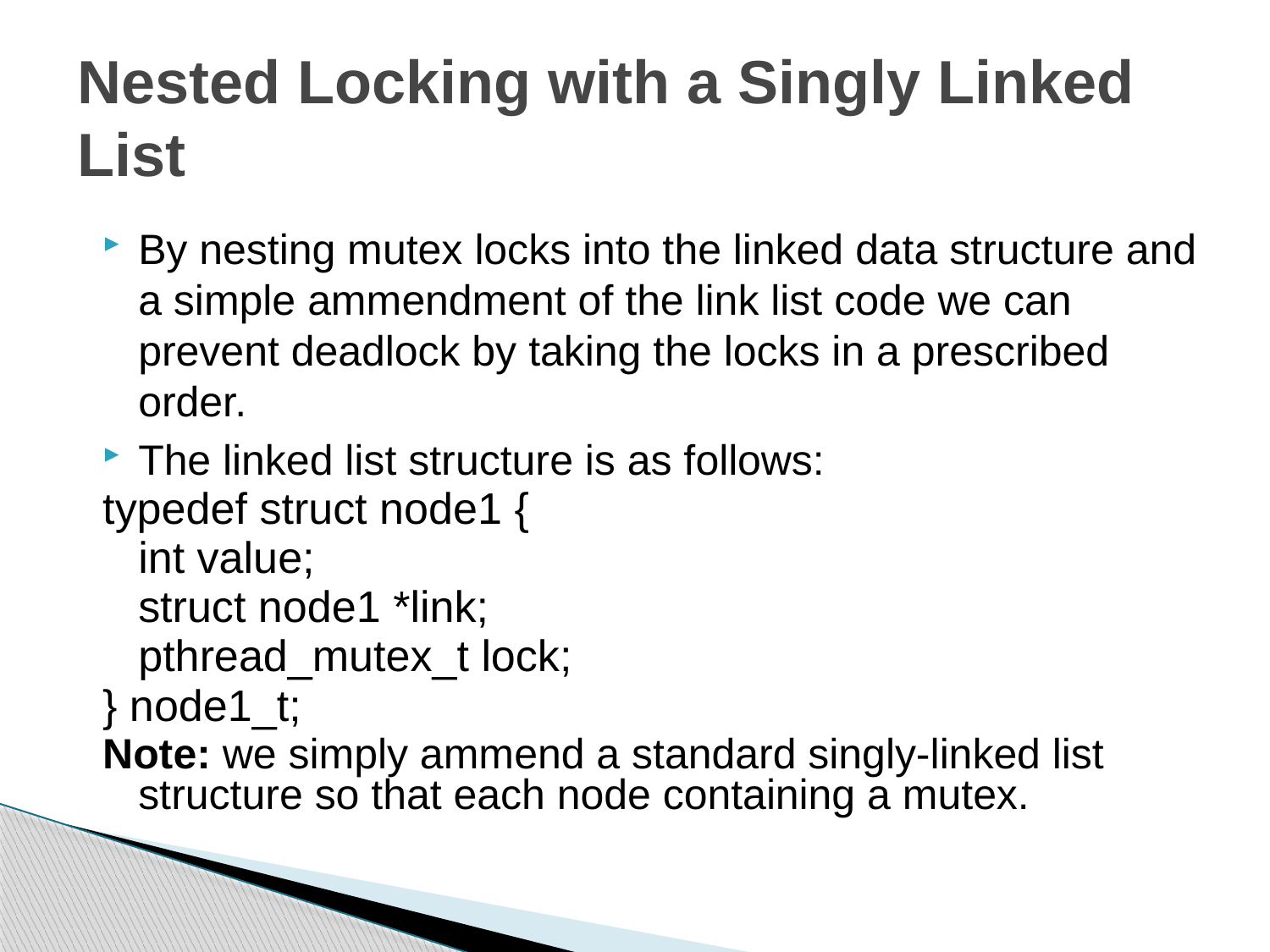

Nested Locking with a Singly Linked List
By nesting mutex locks into the linked data structure and a simple ammendment of the link list code we can prevent deadlock by taking the locks in a prescribed order.
The linked list structure is as follows:
typedef struct node1 {
	int value;
	struct node1 *link;
	pthread_mutex_t lock;
} node1_t;
Note: we simply ammend a standard singly-linked list structure so that each node containing a mutex.